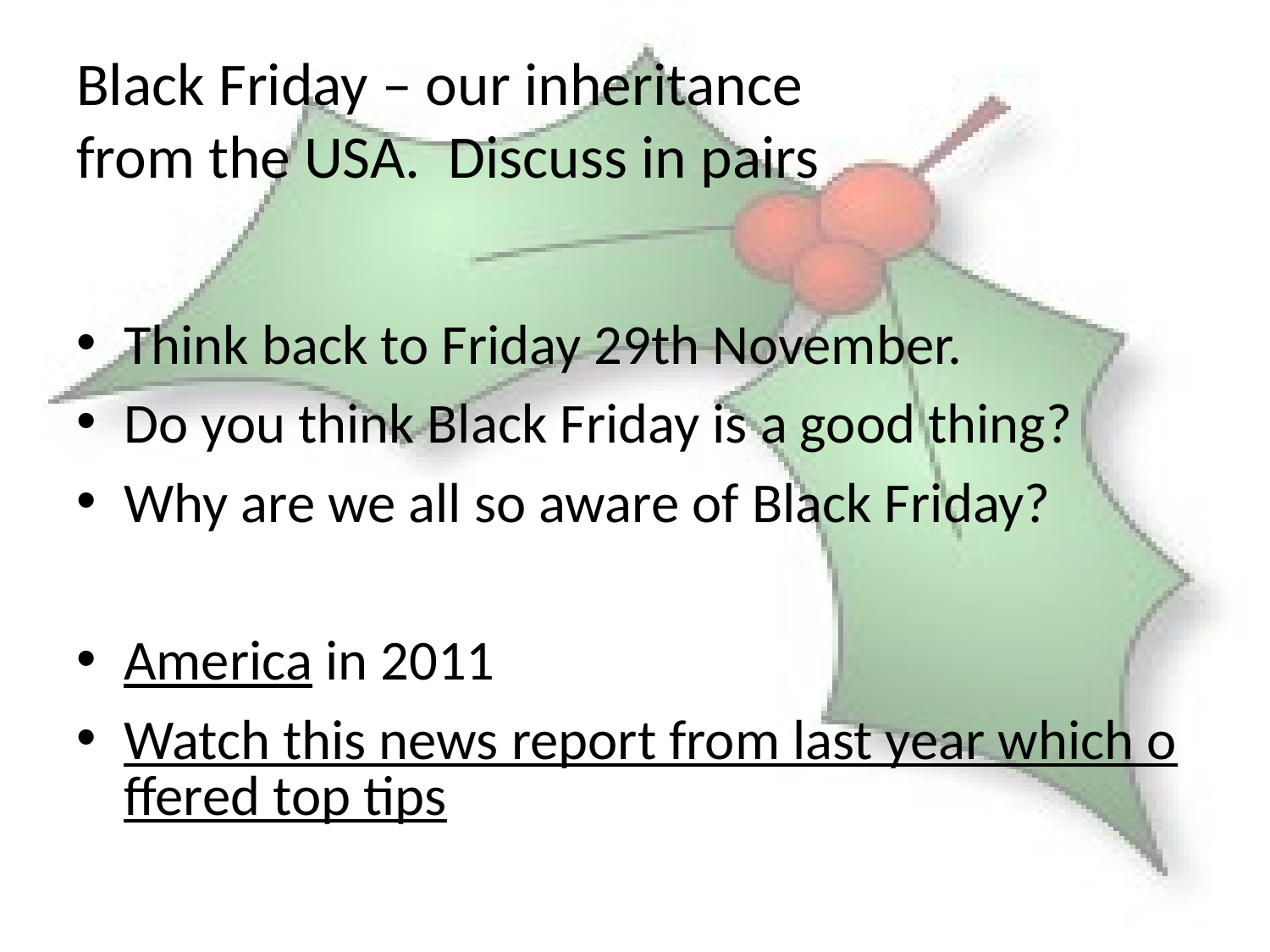

# Black Friday – our inheritance from the USA.  Discuss in pairs

Think back to Friday 29th November.
Do you think Black Friday is a good thing?
Why are we all so aware of Black Friday?

America in 2011
Watch this news report from last year which offered top tips